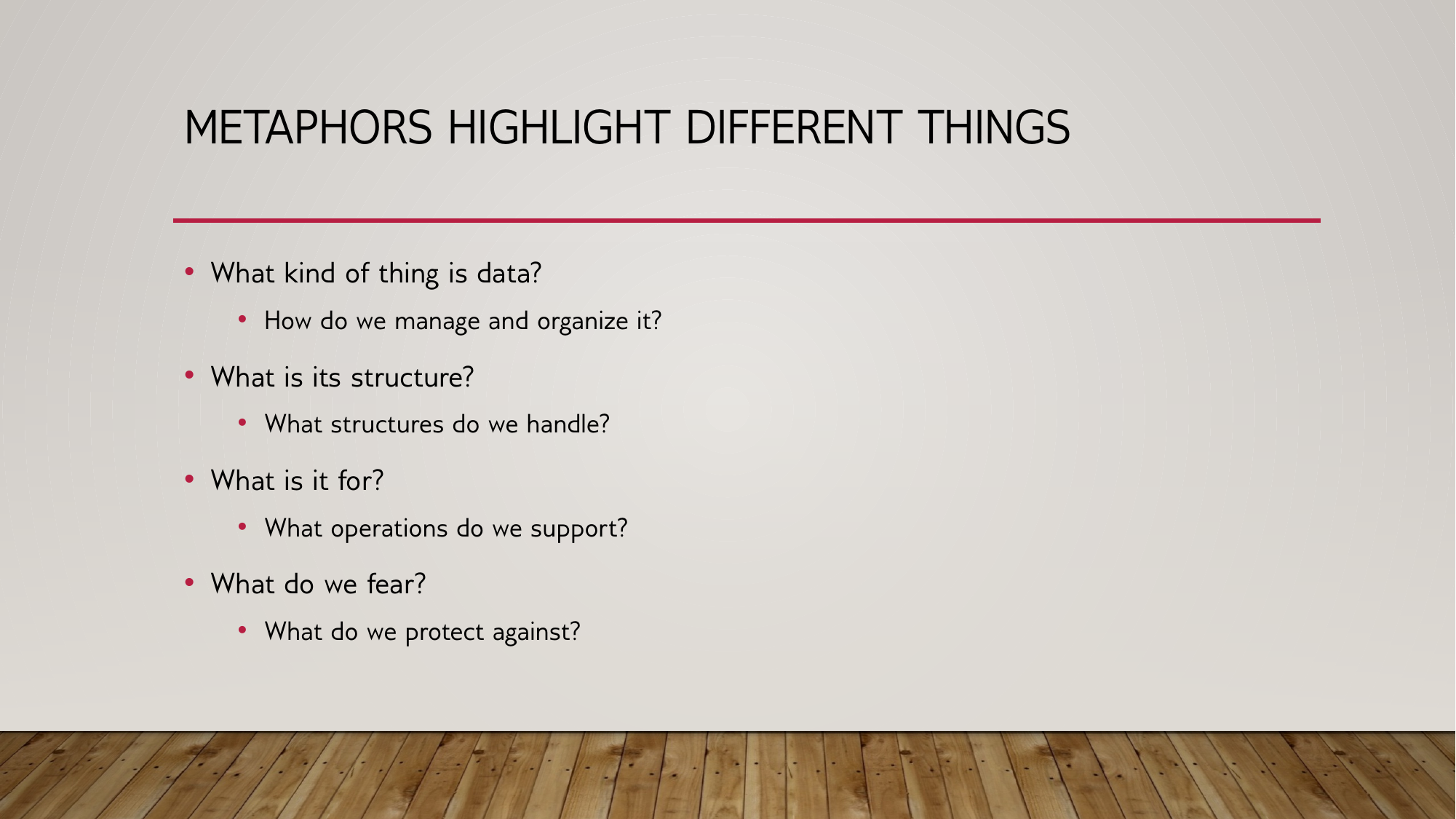

# METAPHORS HIGHLIGHT DIFFERENT THINGS
What kind of thing is data?
How do we manage and organize it?
What is its structure?
What structures do we handle?
What is it for?
What operations do we support?
What do we fear?
What do we protect against?